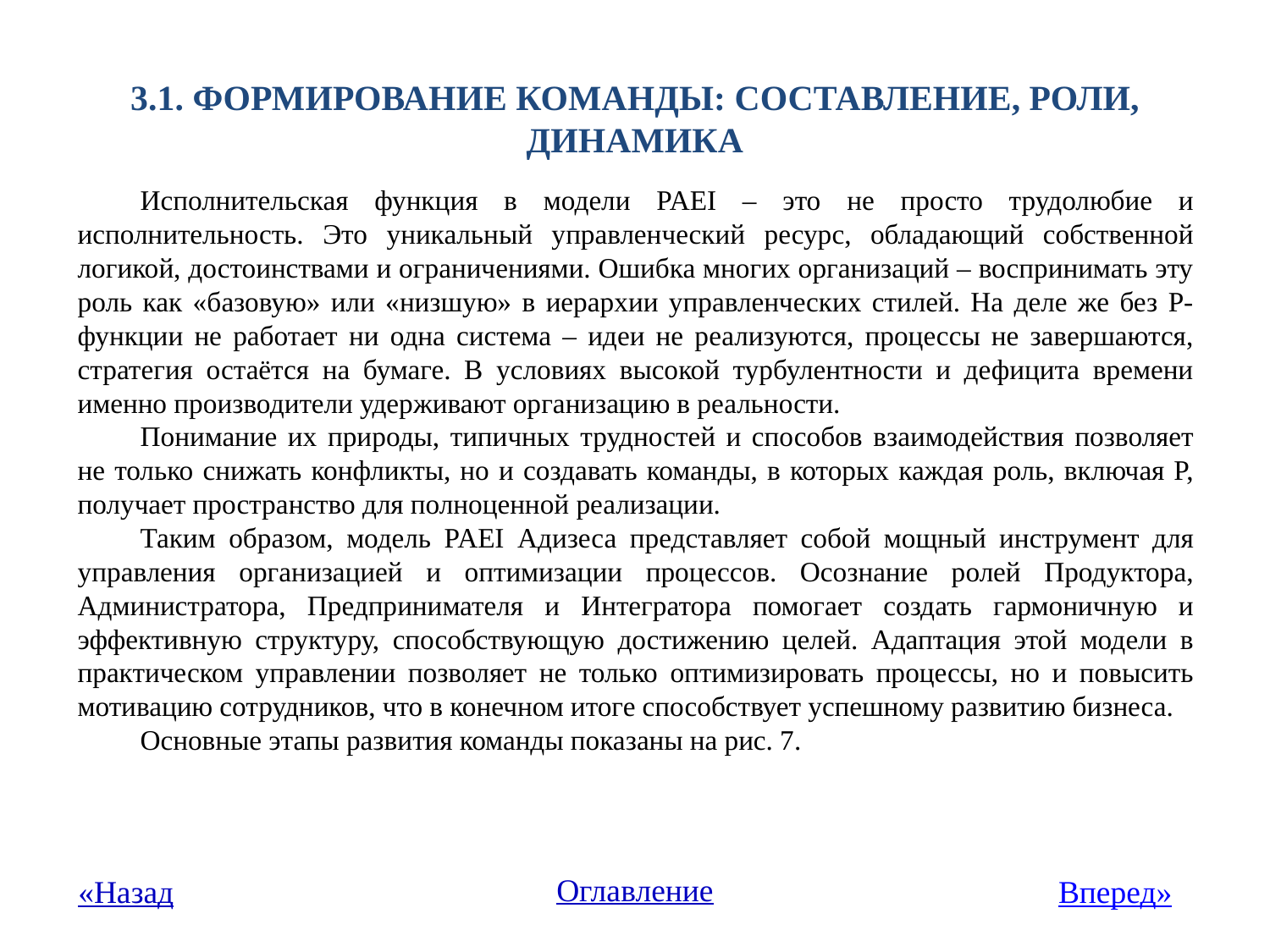

# 3.1. Формирование команды: составление, роли, динамика
Исполнительская функция в модели PAEI – это не просто трудолюбие и исполнительность. Это уникальный управленческий ресурс, обладающий собственной логикой, достоинствами и ограничениями. Ошибка многих организаций – воспринимать эту роль как «базовую» или «низшую» в иерархии управленческих стилей. На деле же без P-функции не работает ни одна система – идеи не реализуются, процессы не завершаются, стратегия остаётся на бумаге. В условиях высокой турбулентности и дефицита времени именно производители удерживают организацию в реальности.
Понимание их природы, типичных трудностей и способов взаимодействия позволяет не только снижать конфликты, но и создавать команды, в которых каждая роль, включая P, получает пространство для полноценной реализации.
Таким образом, модель PAEI Адизеса представляет собой мощный инструмент для управления организацией и оптимизации процессов. Осознание ролей Продуктора, Администратора, Предпринимателя и Интегратора помогает создать гармоничную и эффективную структуру, способствующую достижению целей. Адаптация этой модели в практическом управлении позволяет не только оптимизировать процессы, но и повысить мотивацию сотрудников, что в конечном итоге способствует успешному развитию бизнеса.
Основные этапы развития команды показаны на рис. 7.

Оглавление
«Назад
Вперед»